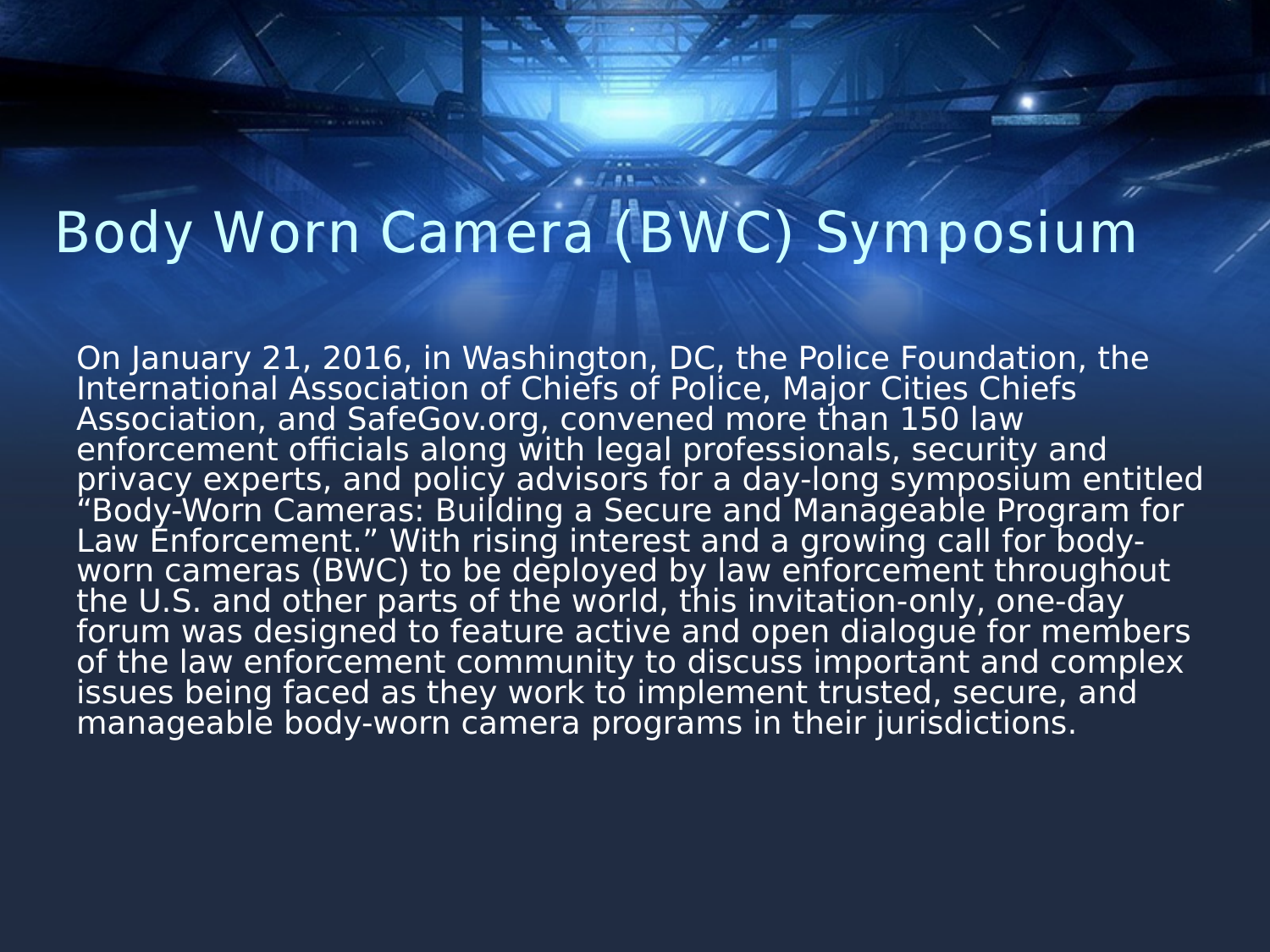

# Body Worn Camera (BWC) Symposium
On January 21, 2016, in Washington, DC, the Police Foundation, the International Association of Chiefs of Police, Major Cities Chiefs Association, and SafeGov.org, convened more than 150 law enforcement officials along with legal professionals, security and privacy experts, and policy advisors for a day-long symposium entitled “Body-Worn Cameras: Building a Secure and Manageable Program for Law Enforcement.” With rising interest and a growing call for body-worn cameras (BWC) to be deployed by law enforcement throughout the U.S. and other parts of the world, this invitation-only, one-day forum was designed to feature active and open dialogue for members of the law enforcement community to discuss important and complex issues being faced as they work to implement trusted, secure, and manageable body-worn camera programs in their jurisdictions.